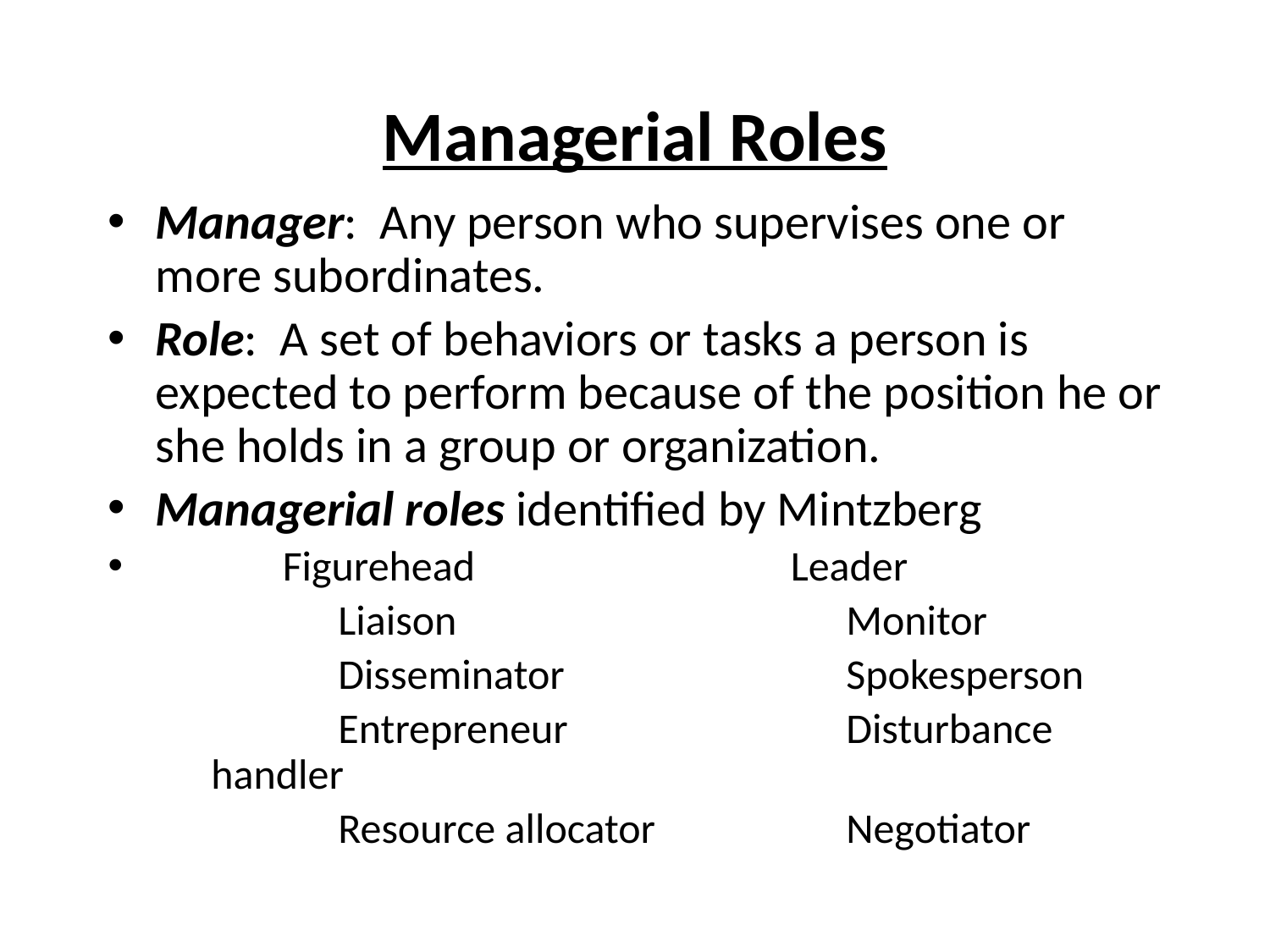

8
# Managerial Roles
Manager:  Any person who supervises one or more subordinates.
Role:  A set of behaviors or tasks a person is expected to perform because of the position he or she holds in a group or organization.
Managerial roles identified by Mintzberg
	Figurehead			Leader
		Liaison				Monitor
		Disseminator			Spokesperson
		Entrepreneur			Disturbance handler
		Resource allocator		Negotiator